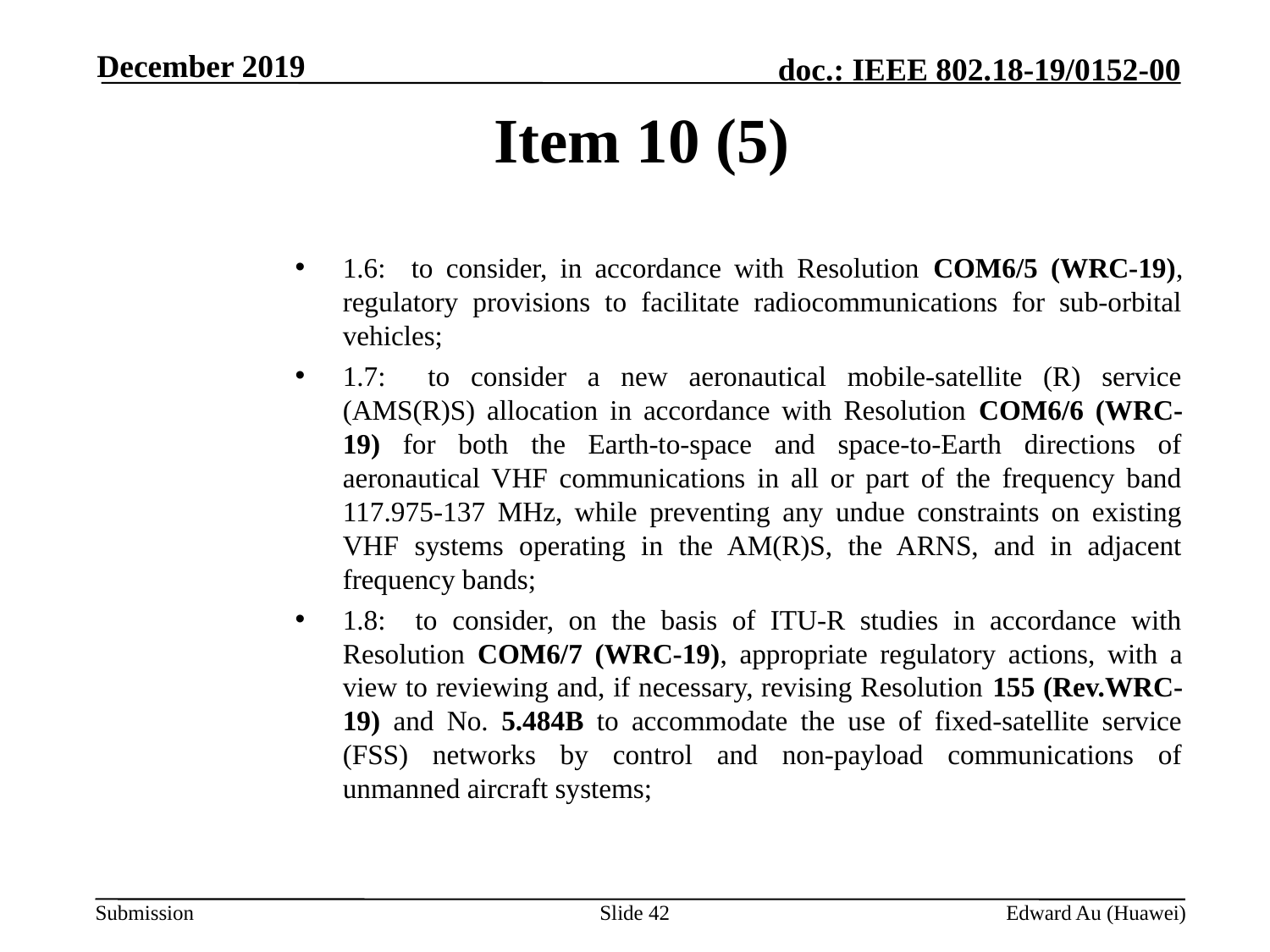

December 2019
# Item 10 (5)
1.6:  to consider, in accordance with Resolution COM6/5 (WRC-19), regulatory provisions to facilitate radiocommunications for sub-orbital vehicles;
1.7:  to consider a new aeronautical mobile-satellite (R) service (AMS(R)S) allocation in accordance with Resolution COM6/6 (WRC-19) for both the Earth-to-space and space-to-Earth directions of aeronautical VHF communications in all or part of the frequency band 117.975-137 MHz, while preventing any undue constraints on existing VHF systems operating in the AM(R)S, the ARNS, and in adjacent frequency bands;
1.8:  to consider, on the basis of ITU-R studies in accordance with Resolution COM6/7 (WRC-19), appropriate regulatory actions, with a view to reviewing and, if necessary, revising Resolution 155 (Rev.WRC-19) and No. 5.484B to accommodate the use of fixed-satellite service (FSS) networks by control and non-payload communications of unmanned aircraft systems;

Slide 42
Edward Au (Huawei)